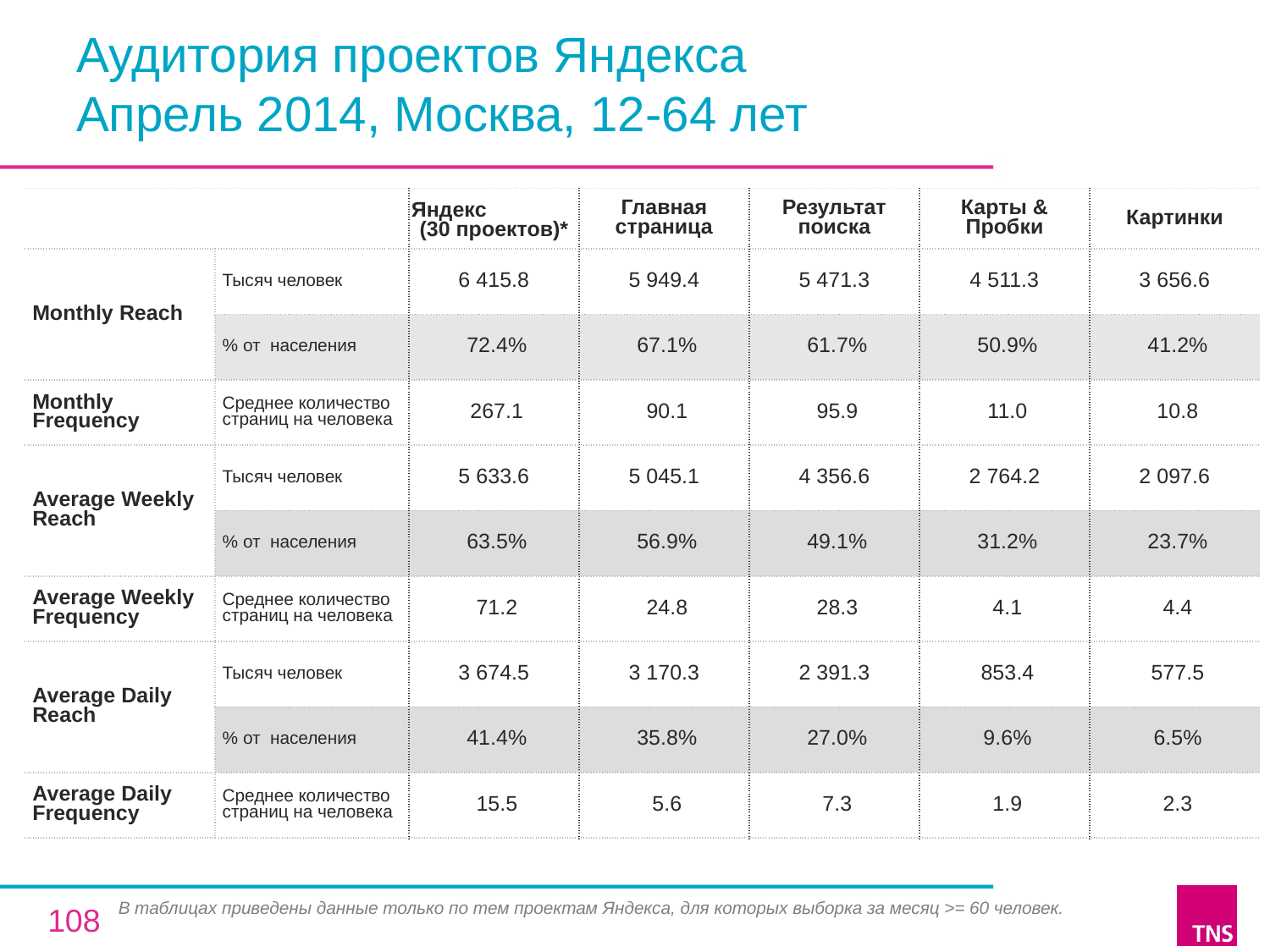

# Аудитория проектов Яндекса Апрель 2014, Москва, 12-64 лет
|  |  | Яндекс (30 проектов)\* | Главная страница | Результат поиска | Карты & Пробки | Картинки |
| --- | --- | --- | --- | --- | --- | --- |
| Monthly Reach | Тысяч человек | 6 415.8 | 5 949.4 | 5 471.3 | 4 511.3 | 3 656.6 |
|  | % от населения | 72.4% | 67.1% | 61.7% | 50.9% | 41.2% |
| Monthly Frequency | Среднее количество страниц на человека | 267.1 | 90.1 | 95.9 | 11.0 | 10.8 |
| Average Weekly Reach | Тысяч человек | 5 633.6 | 5 045.1 | 4 356.6 | 2 764.2 | 2 097.6 |
|  | % от населения | 63.5% | 56.9% | 49.1% | 31.2% | 23.7% |
| Average Weekly Frequency | Среднее количество страниц на человека | 71.2 | 24.8 | 28.3 | 4.1 | 4.4 |
| Average Daily Reach | Тысяч человек | 3 674.5 | 3 170.3 | 2 391.3 | 853.4 | 577.5 |
|  | % от населения | 41.4% | 35.8% | 27.0% | 9.6% | 6.5% |
| Average Daily Frequency | Среднее количество страниц на человека | 15.5 | 5.6 | 7.3 | 1.9 | 2.3 |
В таблицах приведены данные только по тем проектам Яндекса, для которых выборка за месяц >= 60 человек.
108